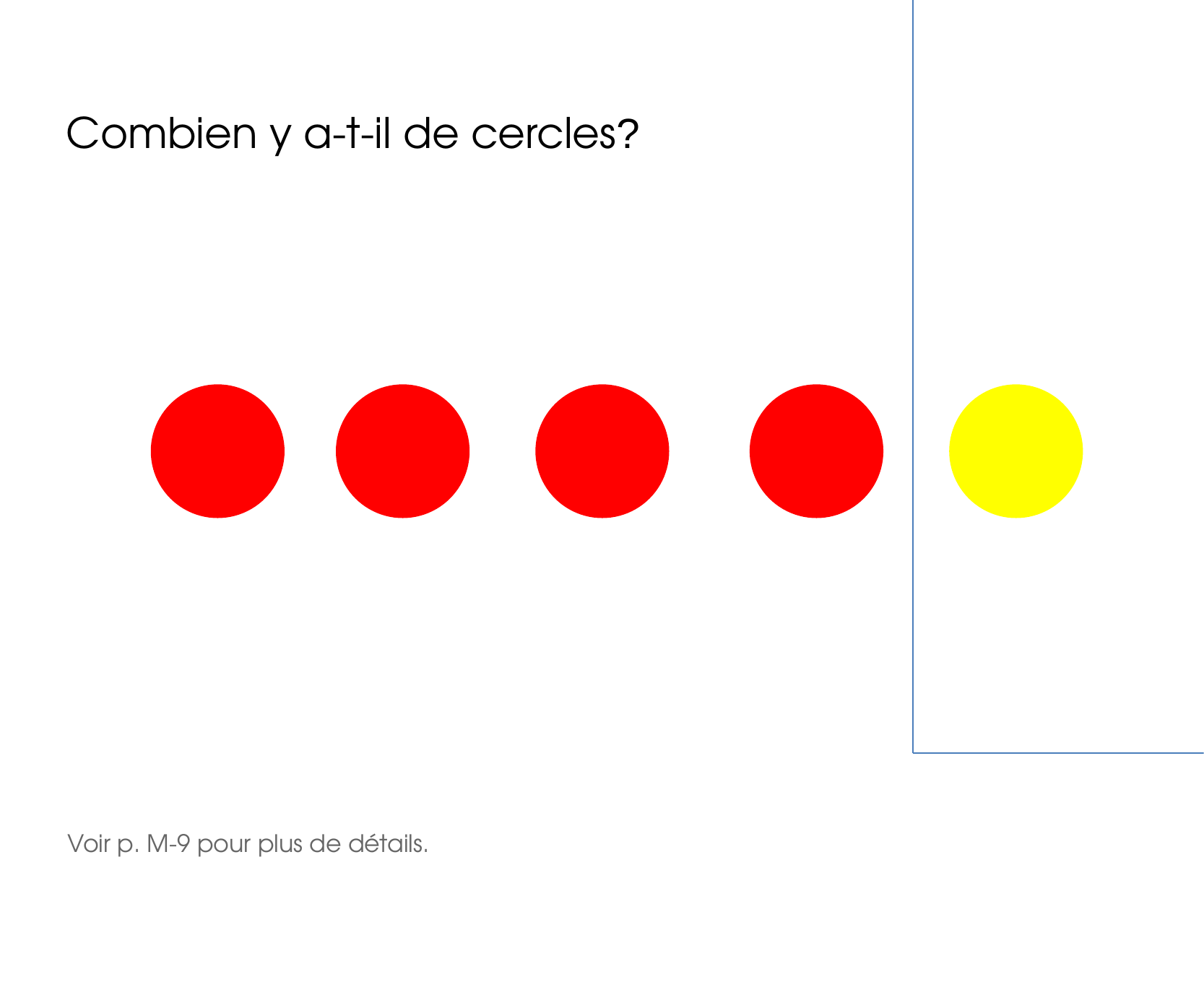

Combien y a-t-il de cercles?

Voir p. M-9 pour plus de détails.